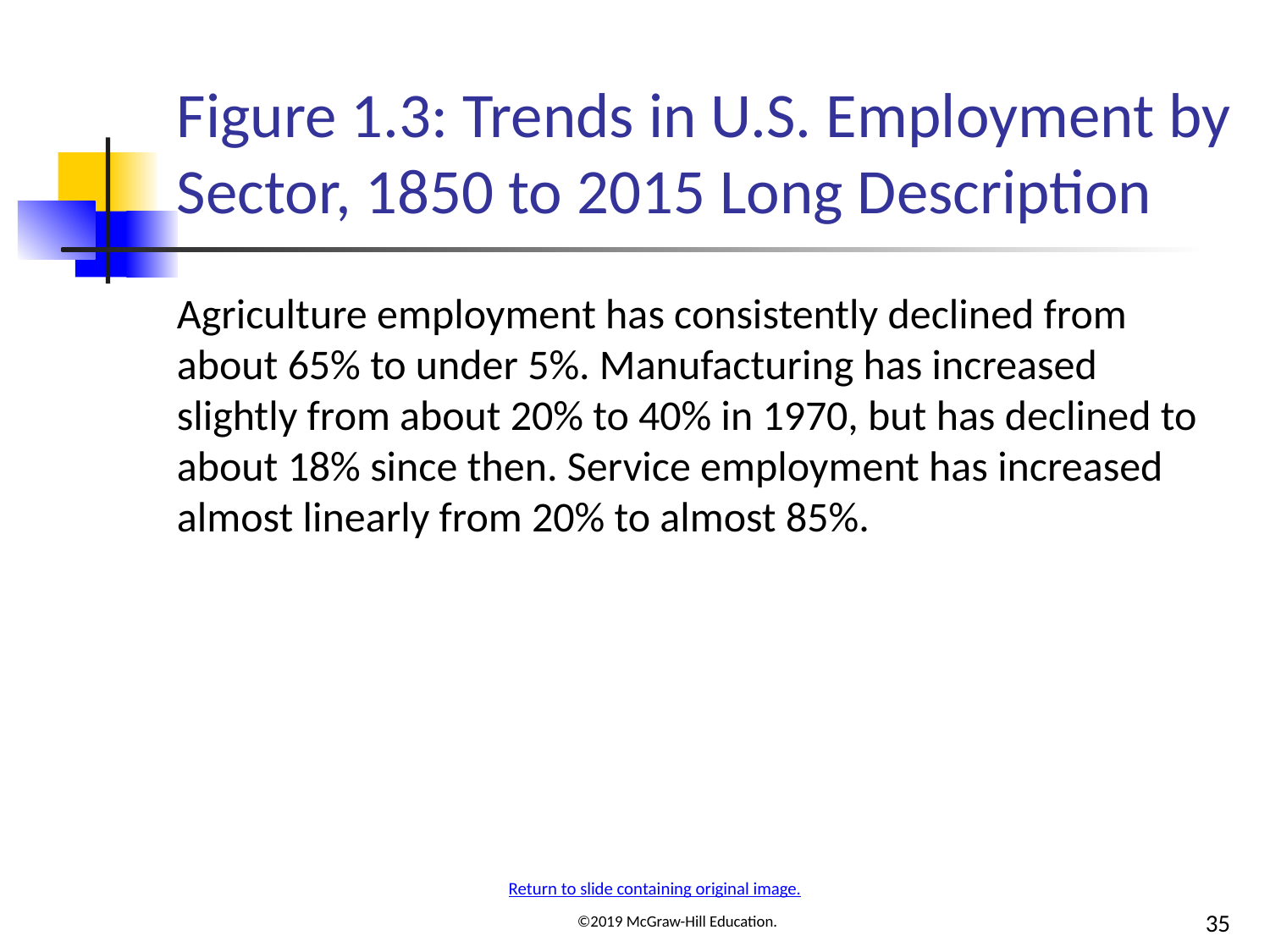

# Figure 1.3: Trends in U.S. Employment by Sector, 1850 to 2015 Long Description
Agriculture employment has consistently declined from about 65% to under 5%. Manufacturing has increased slightly from about 20% to 40% in 1970, but has declined to about 18% since then. Service employment has increased almost linearly from 20% to almost 85%.
Return to slide containing original image.